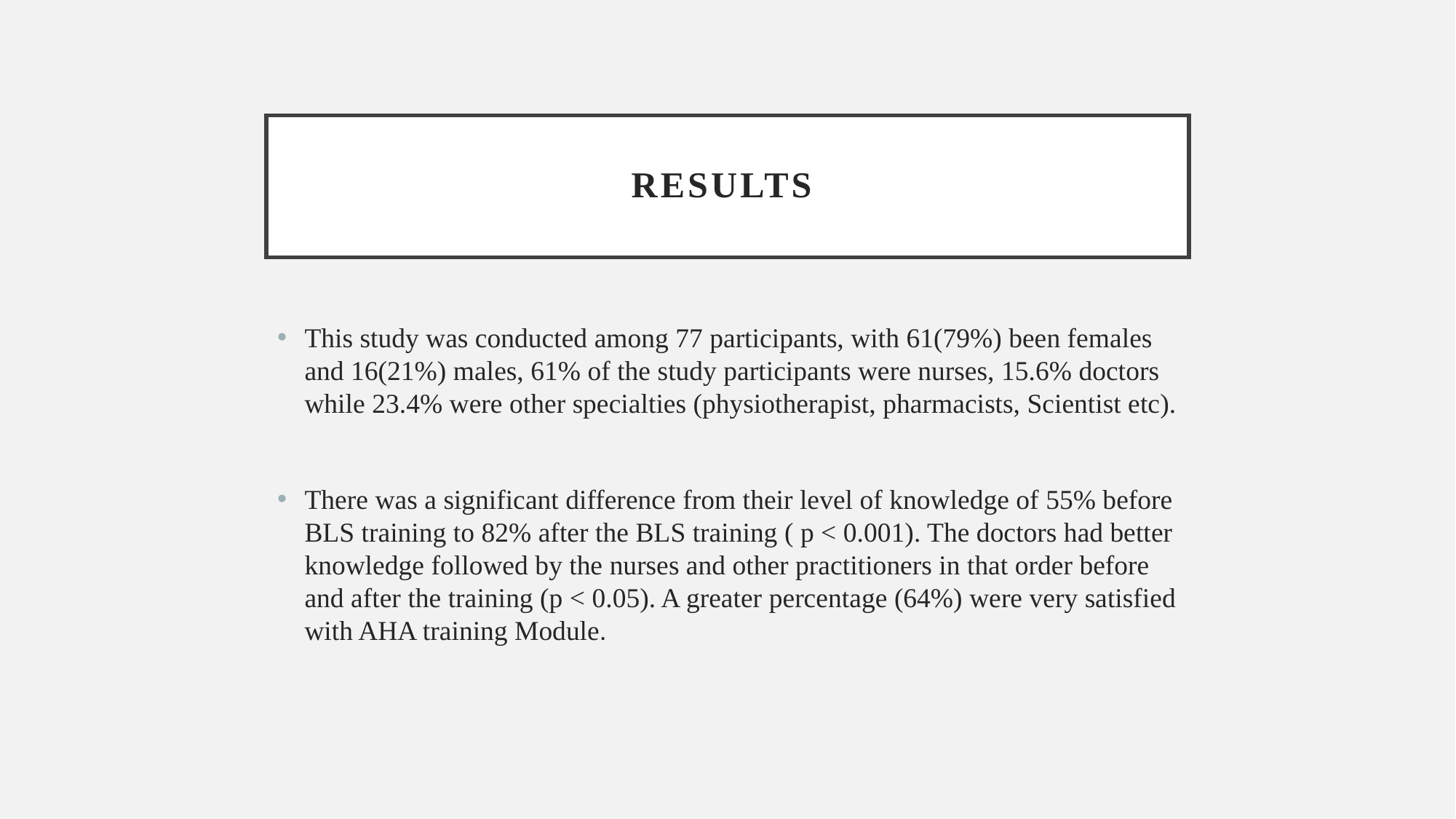

# Results
This study was conducted among 77 participants, with 61(79%) been females and 16(21%) males, 61% of the study participants were nurses, 15.6% doctors while 23.4% were other specialties (physiotherapist, pharmacists, Scientist etc).

There was a significant difference from their level of knowledge of 55% before BLS training to 82% after the BLS training ( p < 0.001). The doctors had better knowledge followed by the nurses and other practitioners in that order before and after the training (p < 0.05). A greater percentage (64%) were very satisfied with AHA training Module.